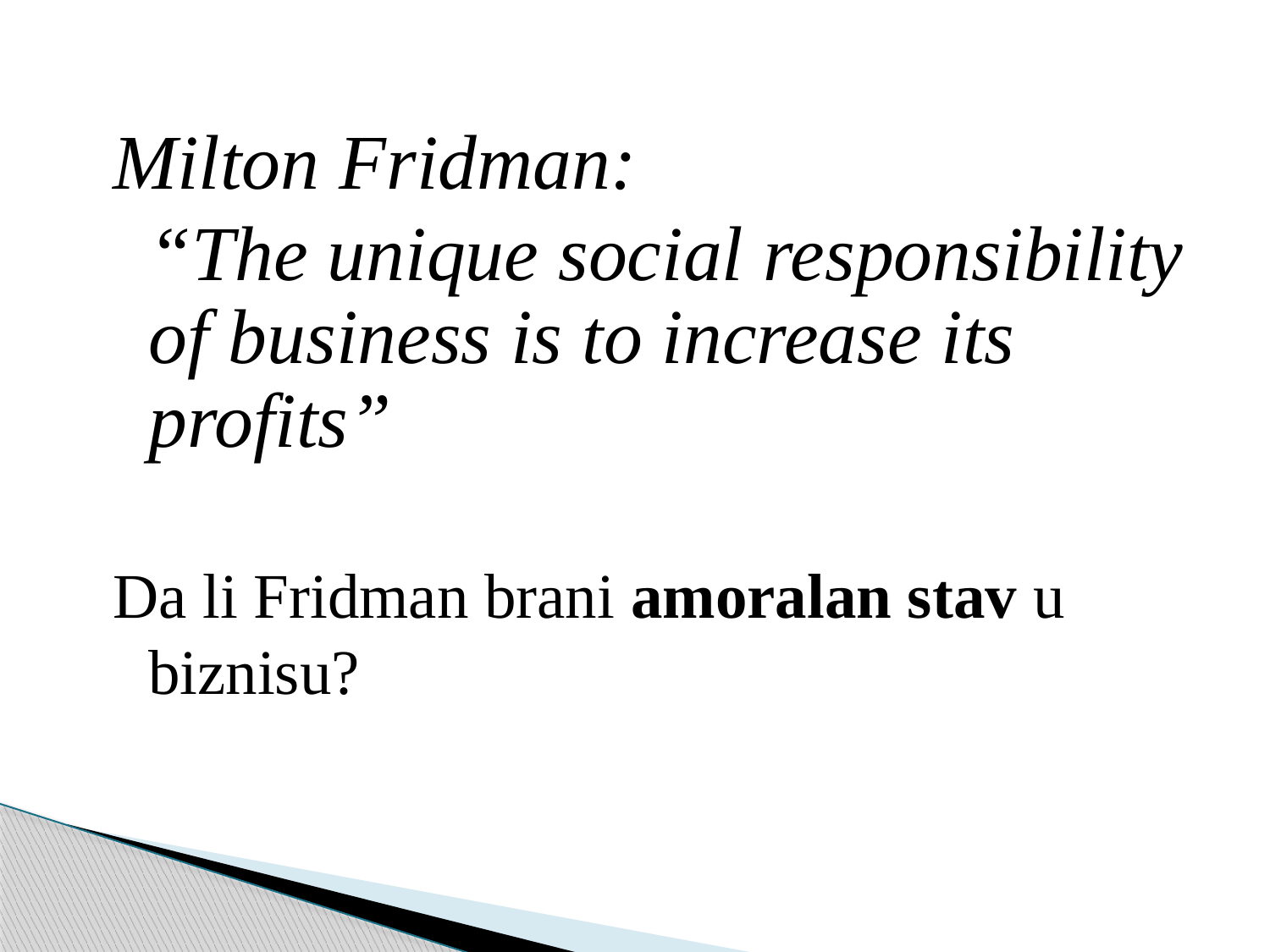

Milton Fridman:
	“The unique social responsibility of business is to increase its profits”

Da li Fridman brani amoralan stav u biznisu?